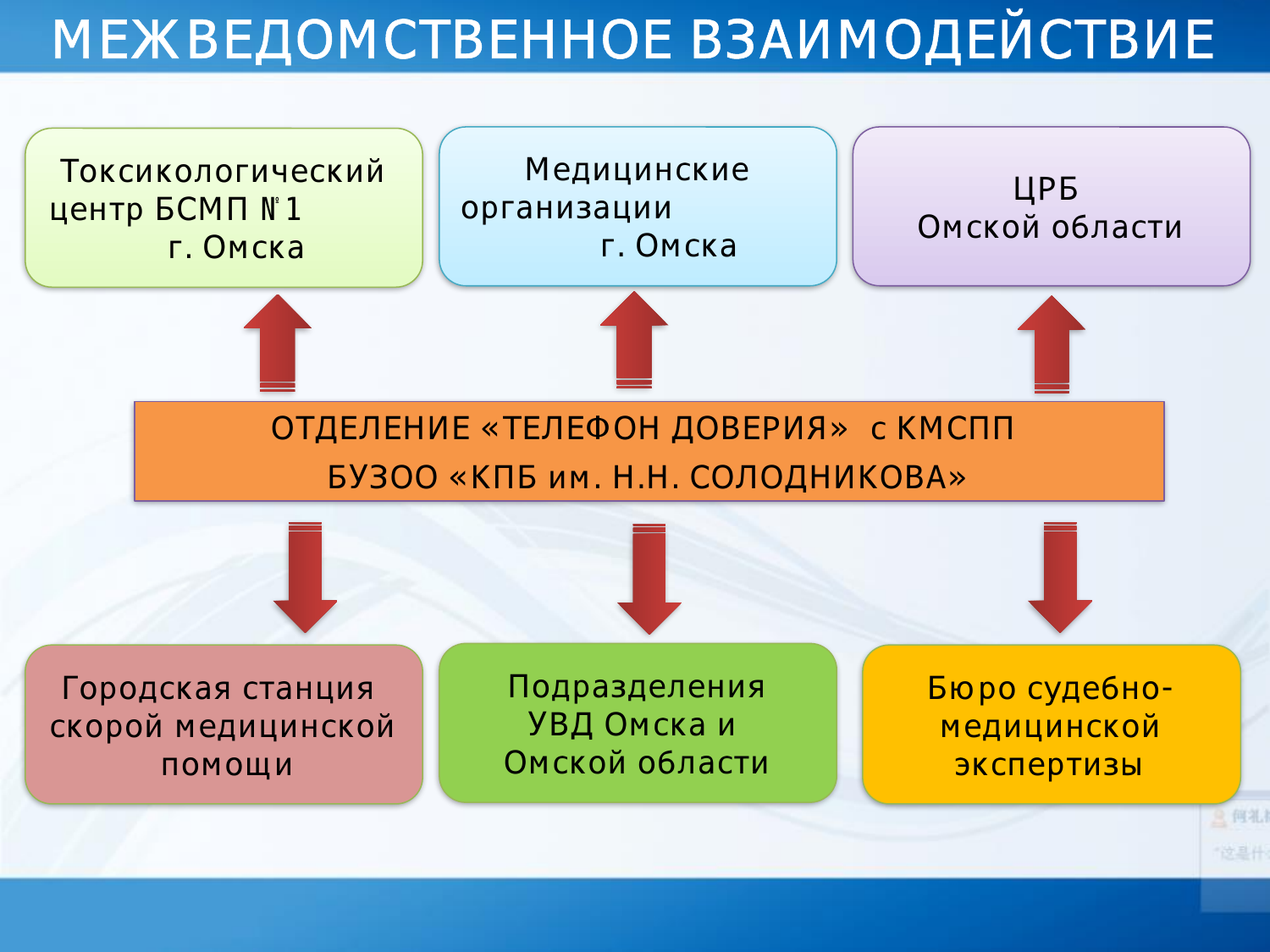

МЕЖВЕДОМСТВЕННОЕ ВЗАИМОДЕЙСТВИЕ
Медицинские организации                       г. Омска
ЦРБ
Омской области
Токсикологический центр БСМП №1              г. Омска

ОТДЕЛЕНИЕ «ТЕЛЕФОН ДОВЕРИЯ»  с КМСПП
БУЗОО «КПБ им. Н.Н. СОЛОДНИКОВА»

Подразделения
УВД Омска и
Омской области
Городская станция
скорой медицинской  помощи

Бюро судебно-медицинской экспертизы